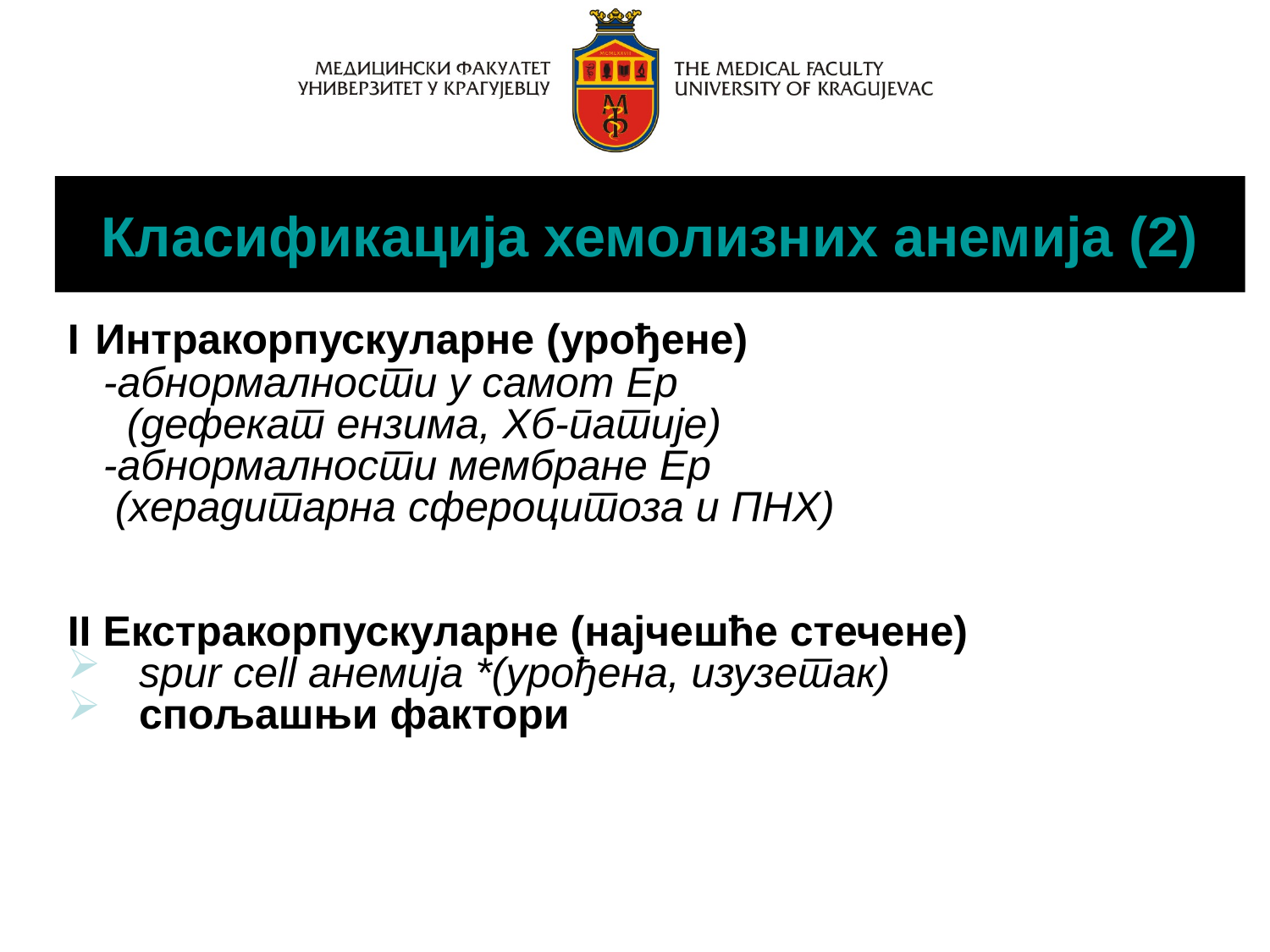

Класификација хемолизних анемија (2)
I Интракорпускуларне (урођенe)
   -абнормалности у самоm Ер
     (дефeкат ензима, Хб-патије)
   -абнормалности мембране Ер
    (херадитарна сфероцитоза и ПНХ)

II Екстракорпускуларне (најчешће стечeне)
  spur cell анемија *(урођена, изузетак)
  спољашњи фактори